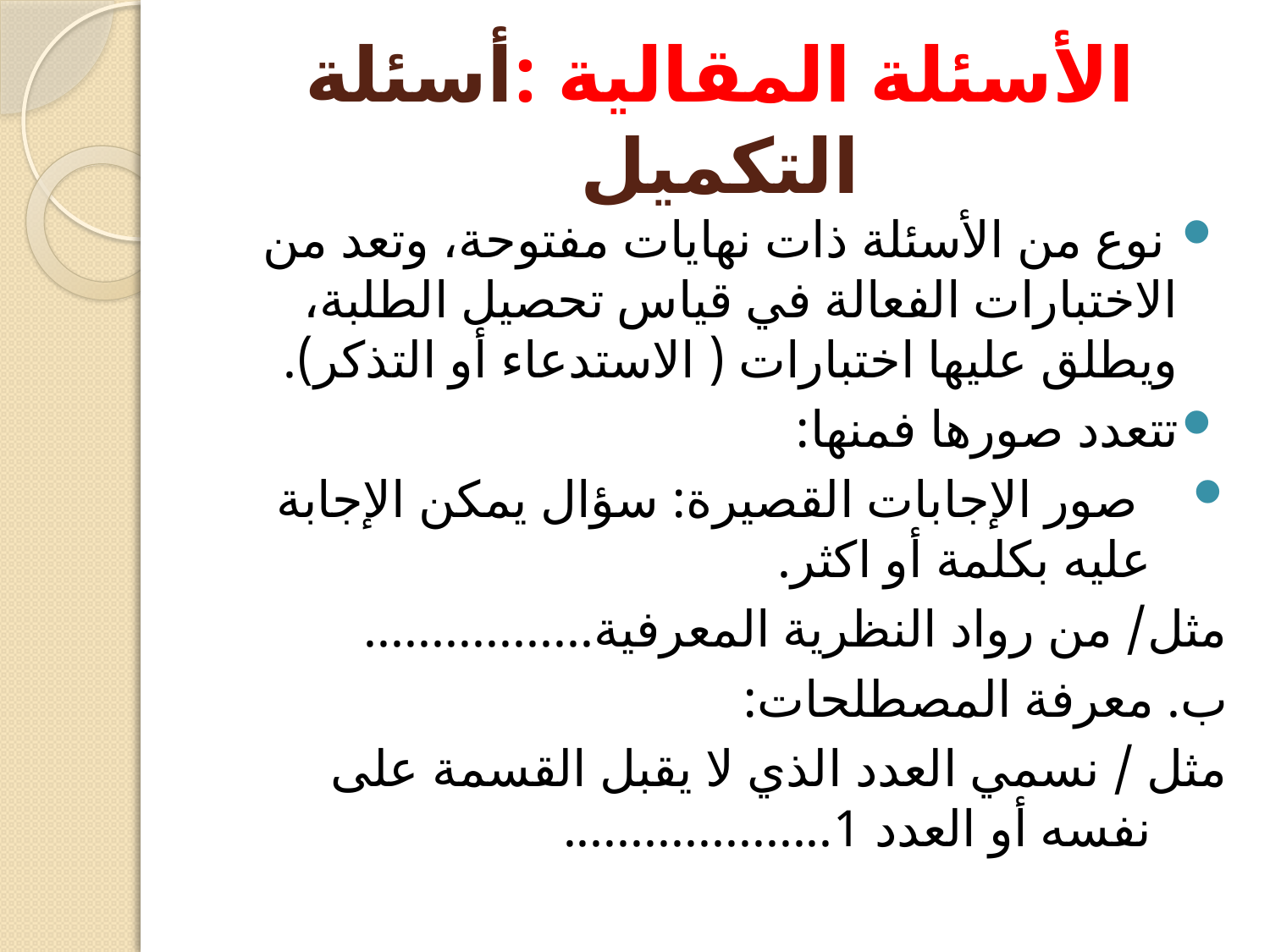

# الأسئلة المقالية :أسئلة التكميل
 نوع من الأسئلة ذات نهايات مفتوحة، وتعد من الاختبارات الفعالة في قياس تحصيل الطلبة، ويطلق عليها اختبارات ( الاستدعاء أو التذكر).
تتعدد صورها فمنها:
 صور الإجابات القصيرة: سؤال يمكن الإجابة عليه بكلمة أو اكثر.
مثل/ من رواد النظرية المعرفية.................
ب. معرفة المصطلحات:
مثل / نسمي العدد الذي لا يقبل القسمة على نفسه أو العدد 1....................